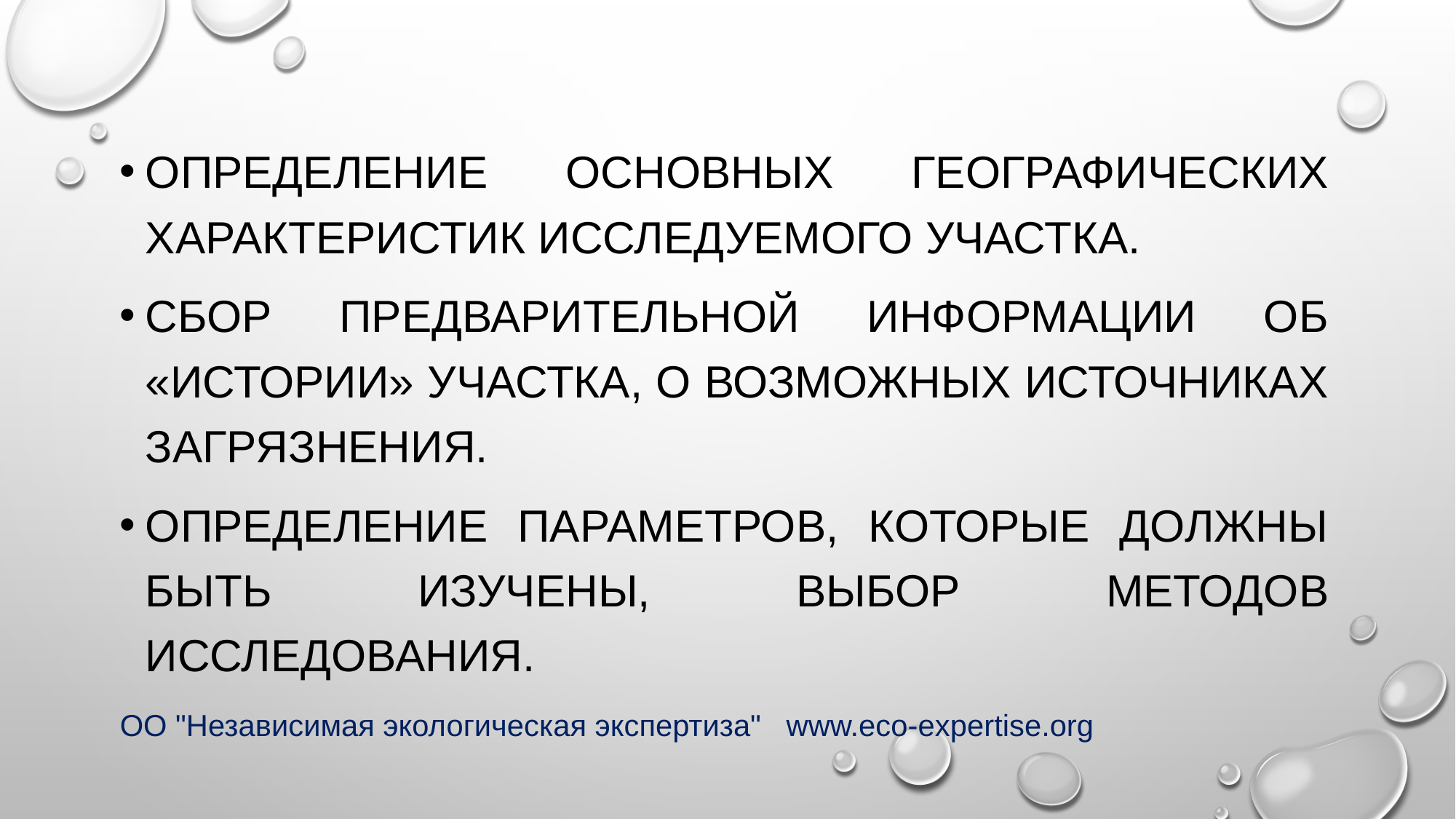

Определение основных географических характеристик исследуемого участка.
Сбор предварительной информации об «истории» участка, о возможных источниках загрязнения.
Определение параметров, которые должны быть изучены, выбор методов исследования.

ОО "Независимая экологическая экспертиза"   www.eco-expertise.org